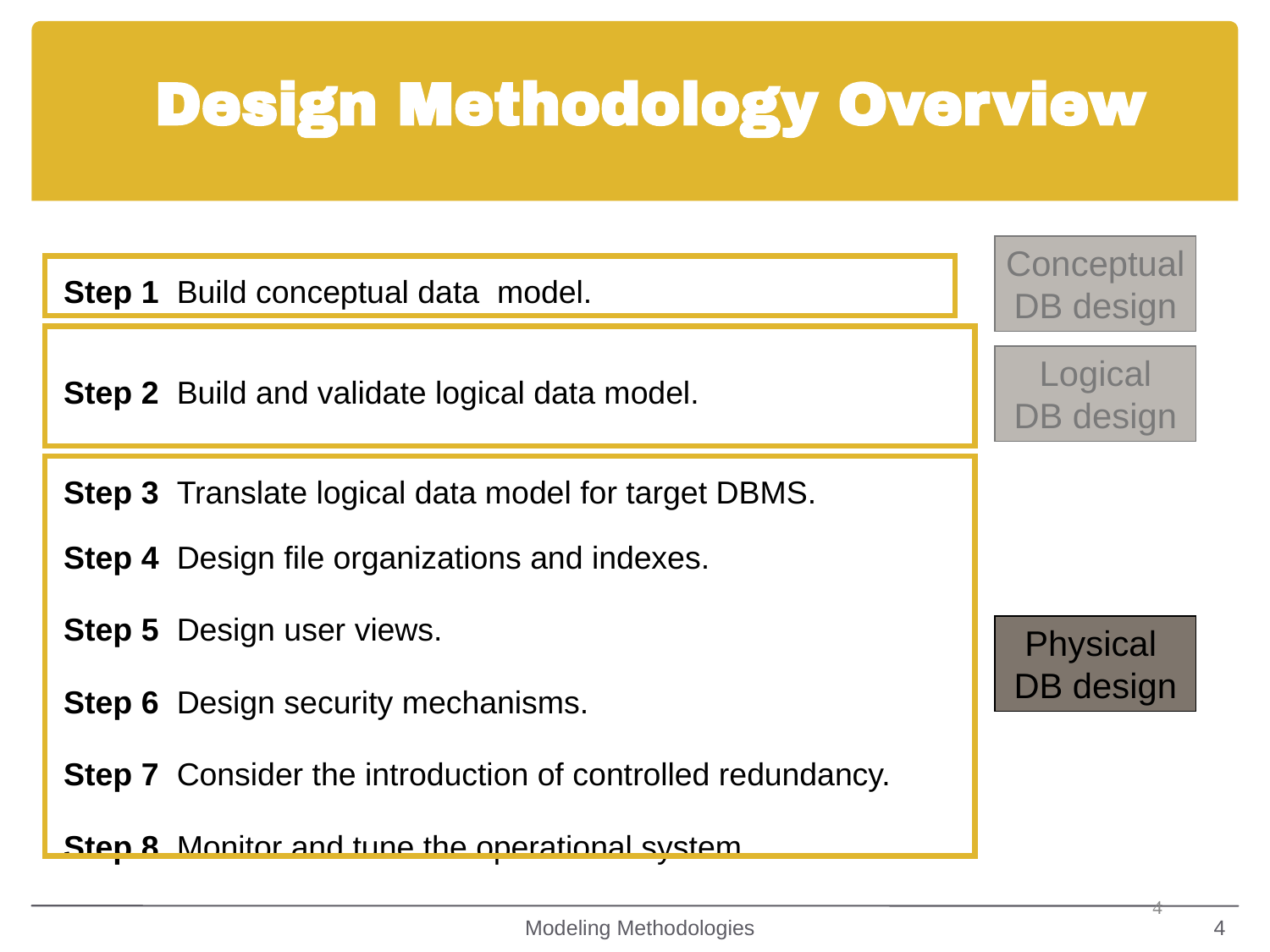

Design Methodology Overview

Conceptual
DB design
 Step 1  Build conceptual data  model.

 Step 2  Build and validate logical data model.

 Step 3  Translate logical data model for target DBMS.
 Step 4  Design file organizations and indexes.
 Step 5  Design user views.
 Step 6  Design security mechanisms.
 Step 7  Consider the introduction of controlled redundancy.
 Step 8  Monitor and tune the operational system.

Logical
DB design

Physical
DB design
4
Modeling Methodologies
4